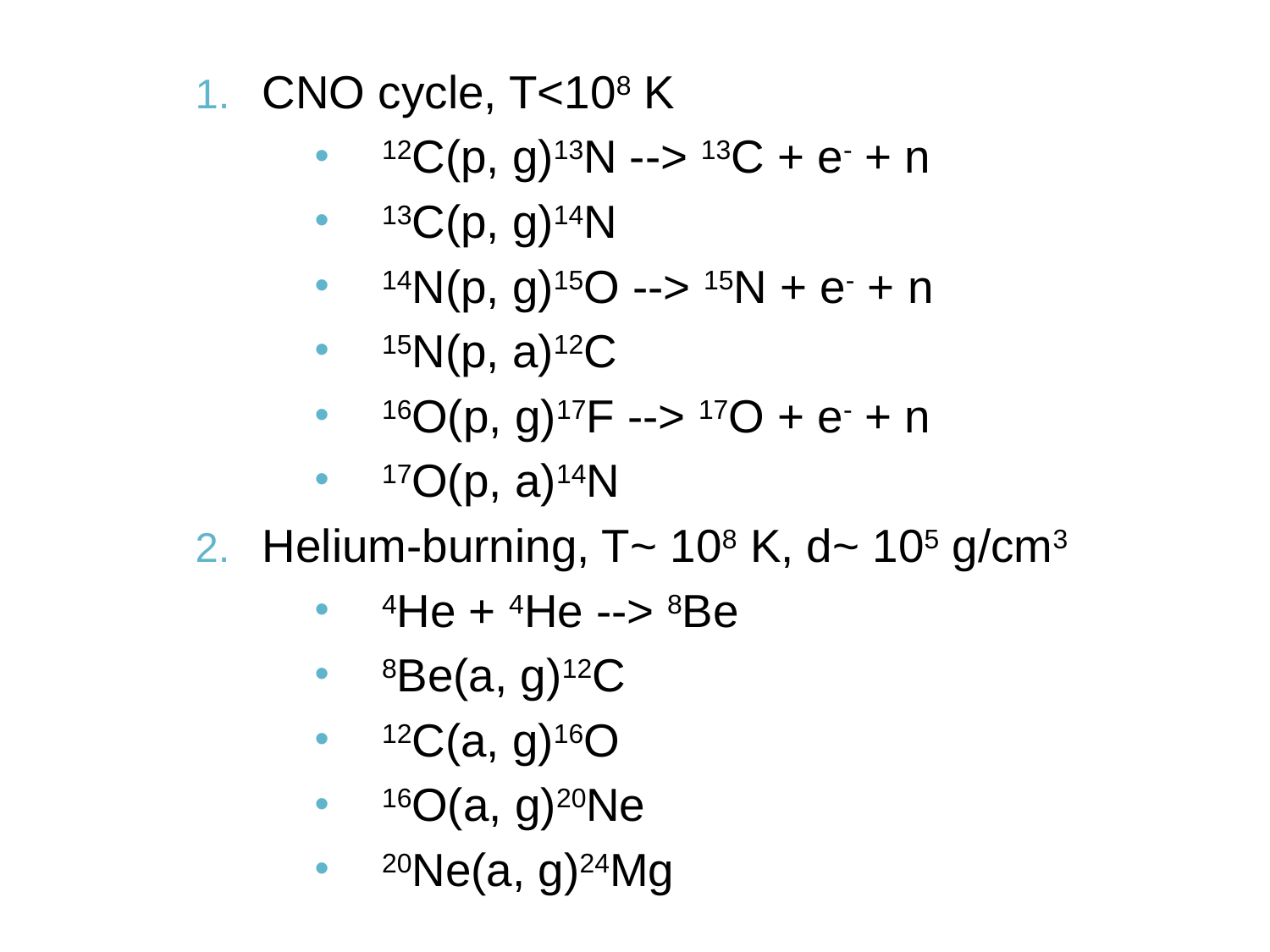

CNO cycle, T<108 K
12C(p, g)13N --> 13C + e- + n
13C(p, g)14N
14N(p, g)15O --> 15N + e- + n
15N(p, a)12C
16O(p, g)17F --> 17O + e- + n
17O(p, a)14N
Helium-burning, T~ 108 K, d~ 105 g/cm3
4He + 4He --> 8Be
8Be(a, g)12C
12C(a, g)16O
16O(a, g)20Ne
20Ne(a, g)24Mg